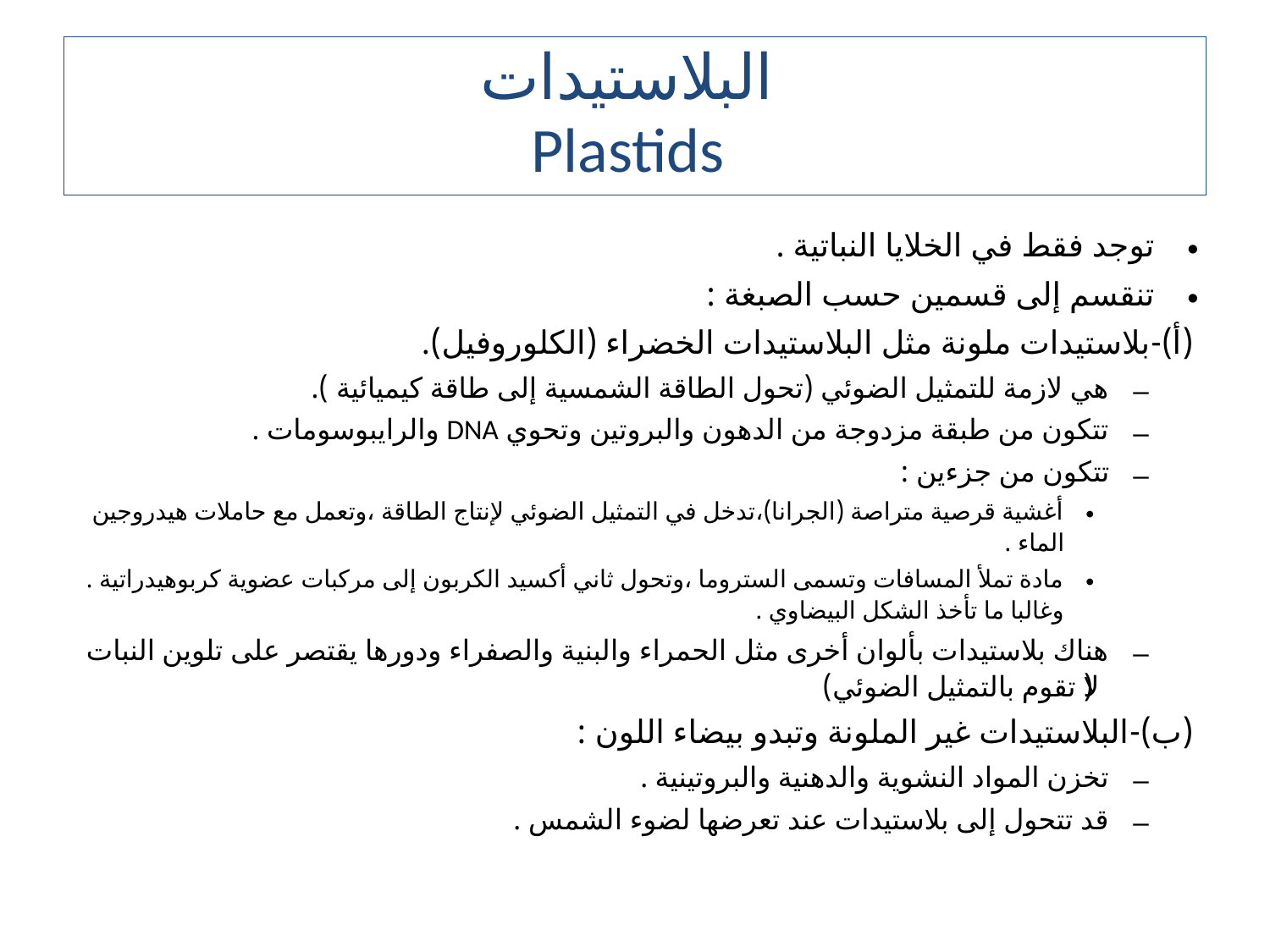

# البلاستيدات Plastids
توجد فقط في الخلايا النباتية .
تنقسم إلى قسمين حسب الصبغة :
(أ)-بلاستيدات ملونة مثل البلاستيدات الخضراء (الكلوروفيل).
هي لازمة للتمثيل الضوئي (تحول الطاقة الشمسية إلى طاقة كيميائية ).
تتكون من طبقة مزدوجة من الدهون والبروتين وتحوي DNA والرايبوسومات .
تتكون من جزءين :
أغشية قرصية متراصة (الجرانا)،تدخل في التمثيل الضوئي لإنتاج الطاقة ،وتعمل مع حاملات هيدروجين الماء .
مادة تملأ المسافات وتسمى الستروما ،وتحول ثاني أكسيد الكربون إلى مركبات عضوية كربوهيدراتية . وغالبا ما تأخذ الشكل البيضاوي .
هناك بلاستيدات بألوان أخرى مثل الحمراء والبنية والصفراء ودورها يقتصر على تلوين النبات (لا تقوم بالتمثيل الضوئي)
(ب)-البلاستيدات غير الملونة وتبدو بيضاء اللون :
تخزن المواد النشوية والدهنية والبروتينية .
قد تتحول إلى بلاستيدات عند تعرضها لضوء الشمس .